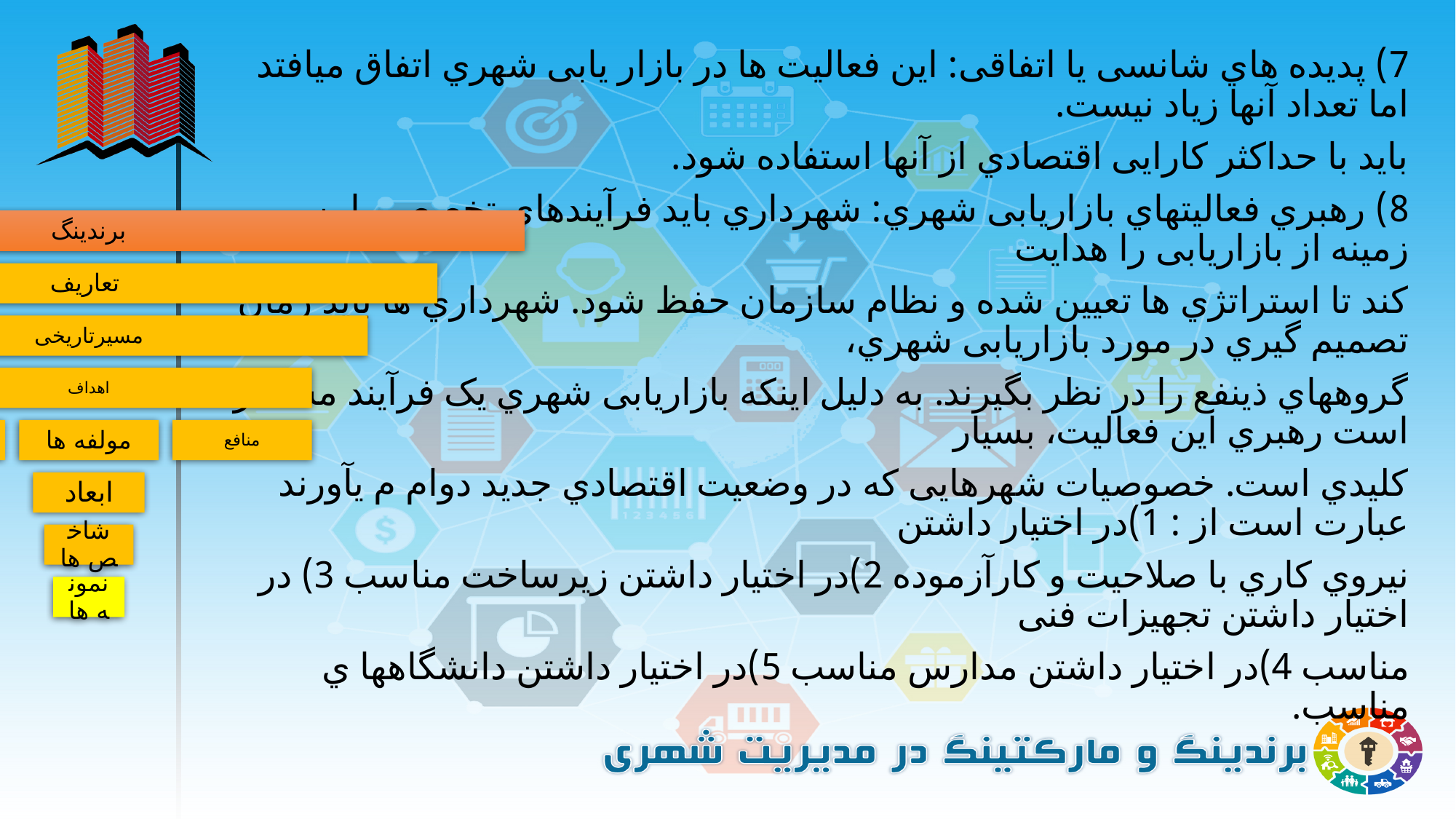

7) پدیده هاي شانسی یا اتفاقی: این فعالیت ها در بازار یابی شهري اتفاق میافتد اما تعداد آنها زیاد نیست.
باید با حداکثر کارایی اقتصادي از آنها استفاده شود.
8) رهبري فعالیتهاي بازاریابی شهري: شهرداري باید فرآیندهاي تخصصی این زمینه از بازاریابی را هدایت
کند تا استراتژي ها تعیین شده و نظام سازمان حفظ شود. شهرداري ها باید زمان تصمیم گیري در مورد بازاریابی شهري،
گروههاي ذینفع را در نظر بگیرند. به دلیل اینکه بازاریابی شهري یک فرآیند مستمر است رهبري این فعالیت، بسیار
کلیدي است. خصوصیات شهرهایی که در وضعیت اقتصادي جدید دوام م یآورند عبارت است از : 1)در اختیار داشتن
نیروي کاري با صلاحیت و کارآزموده 2)در اختیار داشتن زیرساخت مناسب 3) در اختیار داشتن تجهیزات فنی
مناسب 4)در اختیار داشتن مدارس مناسب 5)در اختیار داشتن دانشگاهها ي مناسب.

برندینگ
تعاریف
مسیرتاریخی
اهداف
مولفه ها
منافع
ابعاد
شاخص ها
نمونه ها